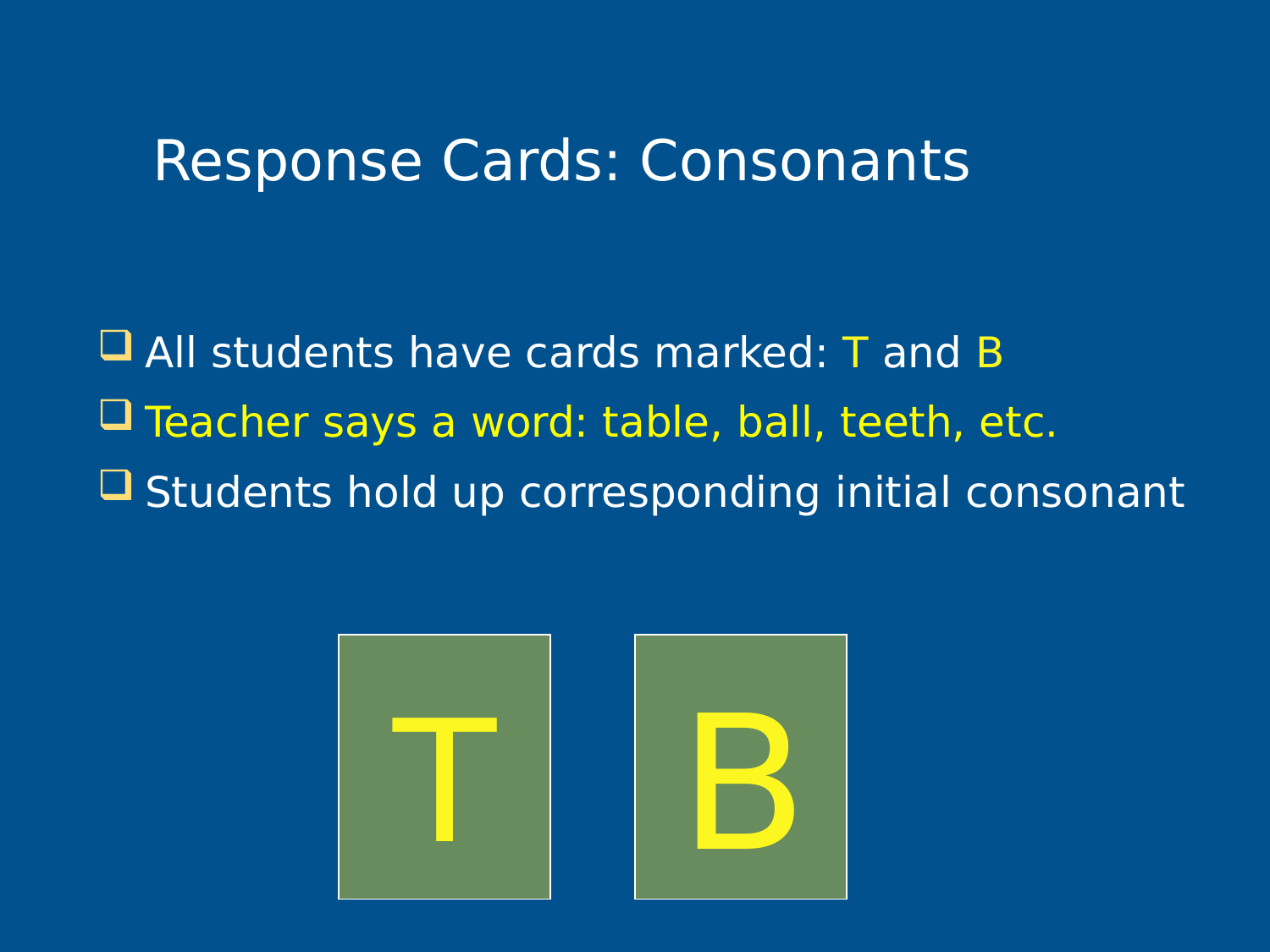

# Response Cards: Consonants
All students have cards marked: T and B
Teacher says a word: table, ball, teeth, etc.
Students hold up corresponding initial consonant

B
T